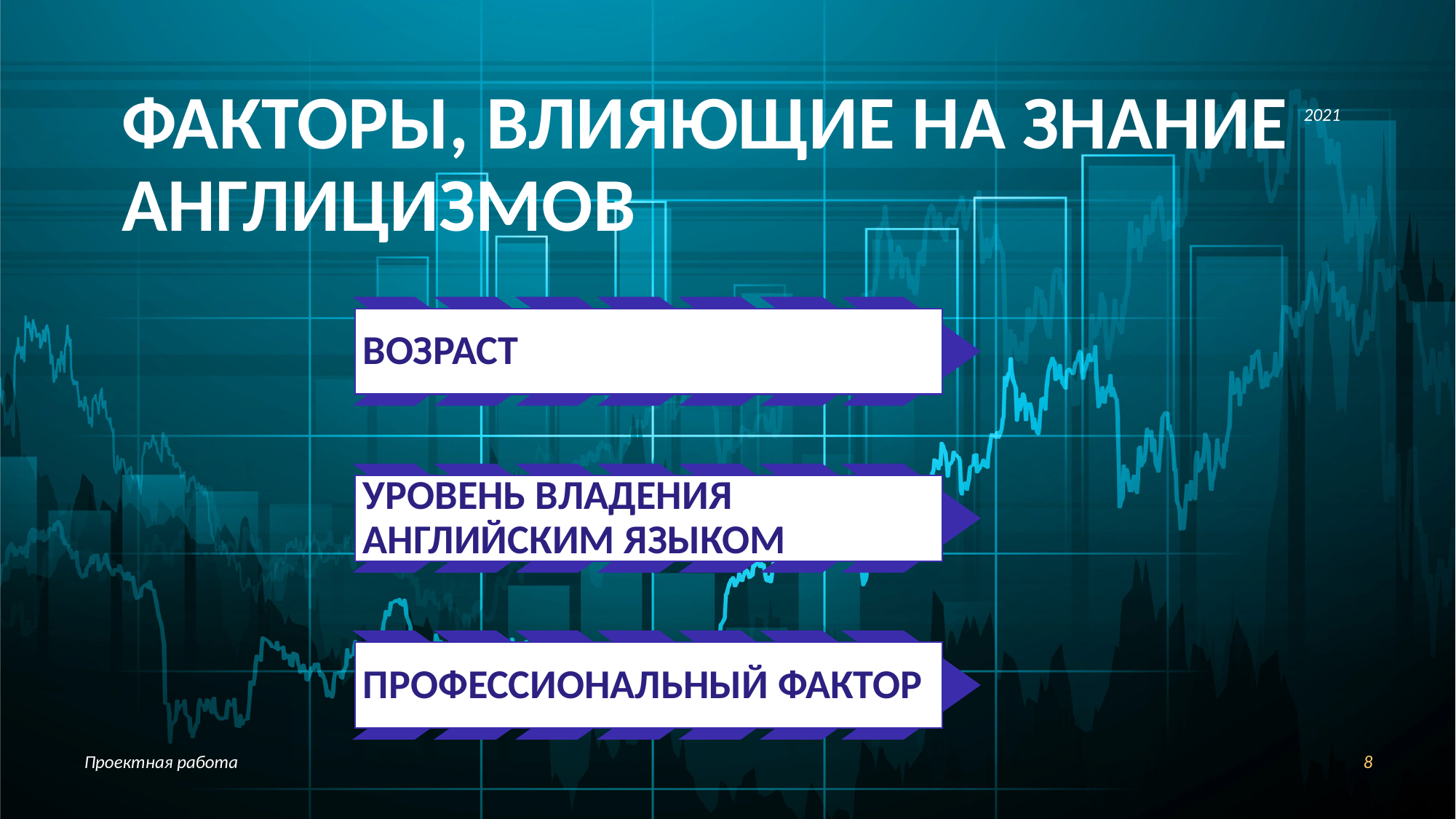

# ФАКТОРЫ, ВЛИЯЮЩИЕ НА ЗНАНИЕ АНГЛИЦИЗМОВ
2021

ВОЗРАСТ

УРОВЕНЬ ВЛАДЕНИЯ АНГЛИЙСКИМ ЯЗЫКОМ

ПРОФЕССИОНАЛЬНЫЙ ФАКТОР
Проектная работа
8